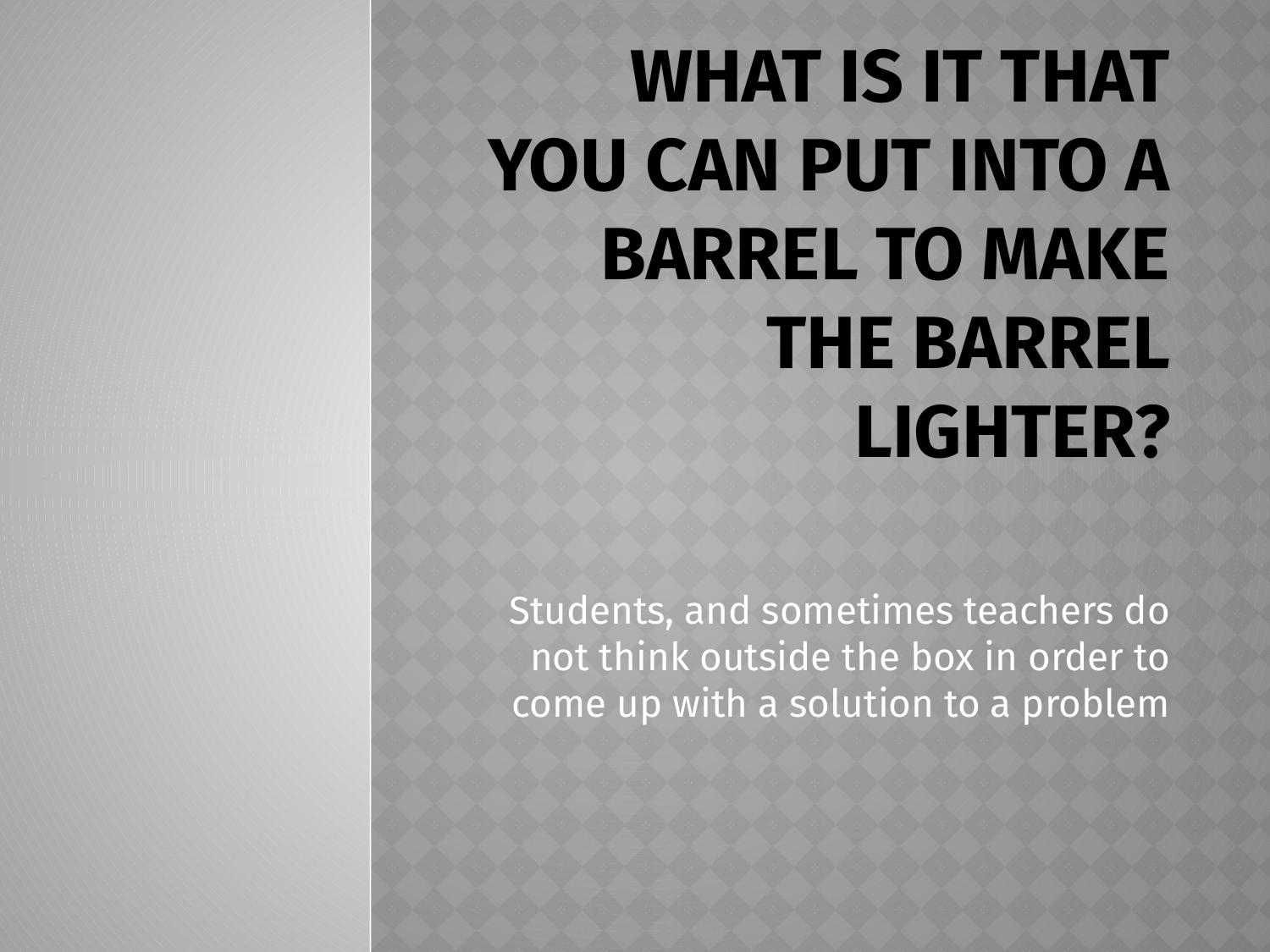

# What is it that you can put into a barrel to make the barrel lighter?
Students, and sometimes teachers do not think outside the box in order to come up with a solution to a problem